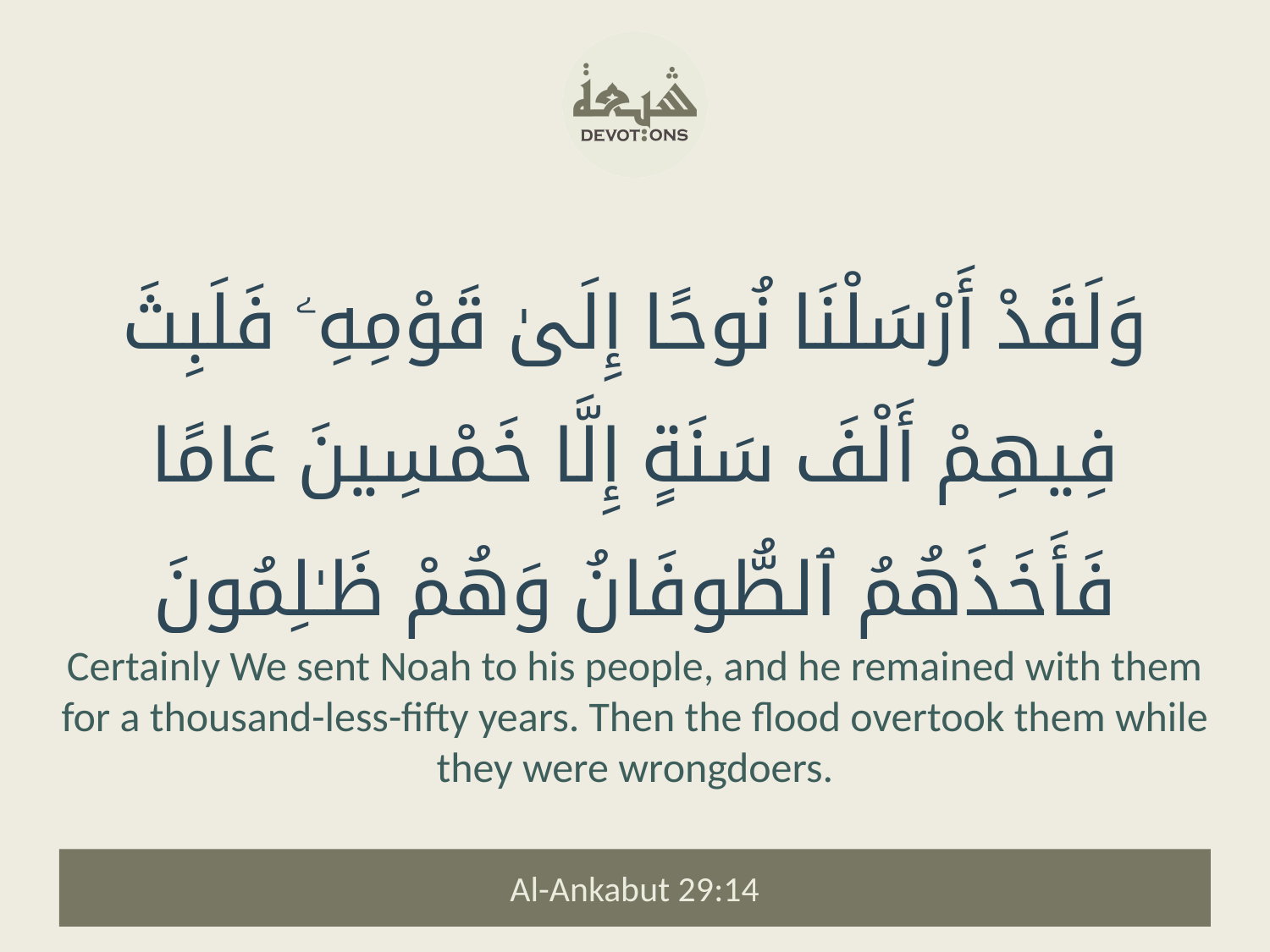

وَلَقَدْ أَرْسَلْنَا نُوحًا إِلَىٰ قَوْمِهِۦ فَلَبِثَ فِيهِمْ أَلْفَ سَنَةٍ إِلَّا خَمْسِينَ عَامًا فَأَخَذَهُمُ ٱلطُّوفَانُ وَهُمْ ظَـٰلِمُونَ
Certainly We sent Noah to his people, and he remained with them for a thousand-less-fifty years. Then the flood overtook them while they were wrongdoers.
Al-Ankabut 29:14